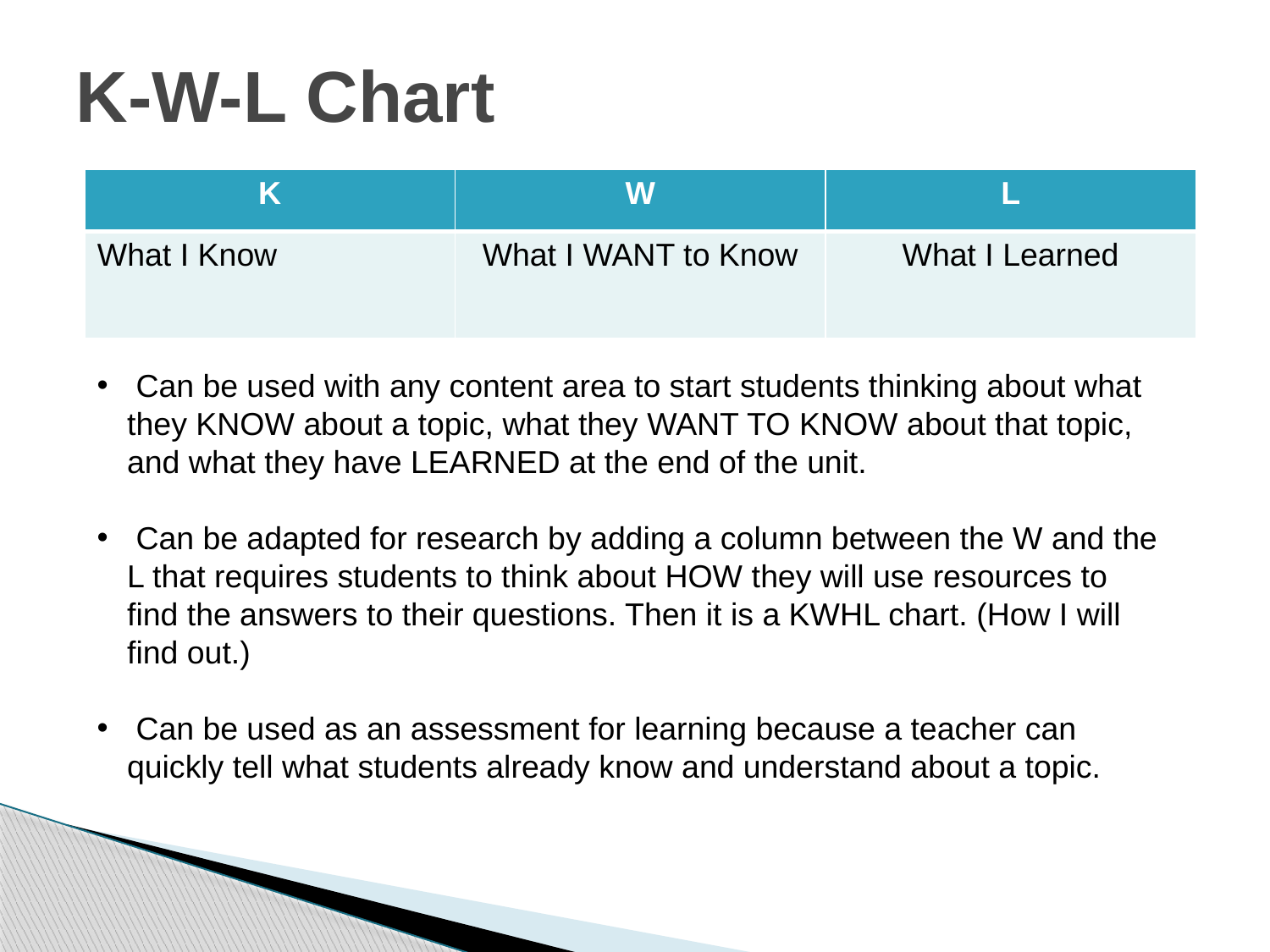

# K-W-L Chart
| K | W | L |
| --- | --- | --- |
| What I Know | What I WANT to Know | What I Learned |
 Can be used with any content area to start students thinking about what they KNOW about a topic, what they WANT TO KNOW about that topic, and what they have LEARNED at the end of the unit.

 Can be adapted for research by adding a column between the W and the L that requires students to think about HOW they will use resources to find the answers to their questions. Then it is a KWHL chart. (How I will find out.)

 Can be used as an assessment for learning because a teacher can quickly tell what students already know and understand about a topic.